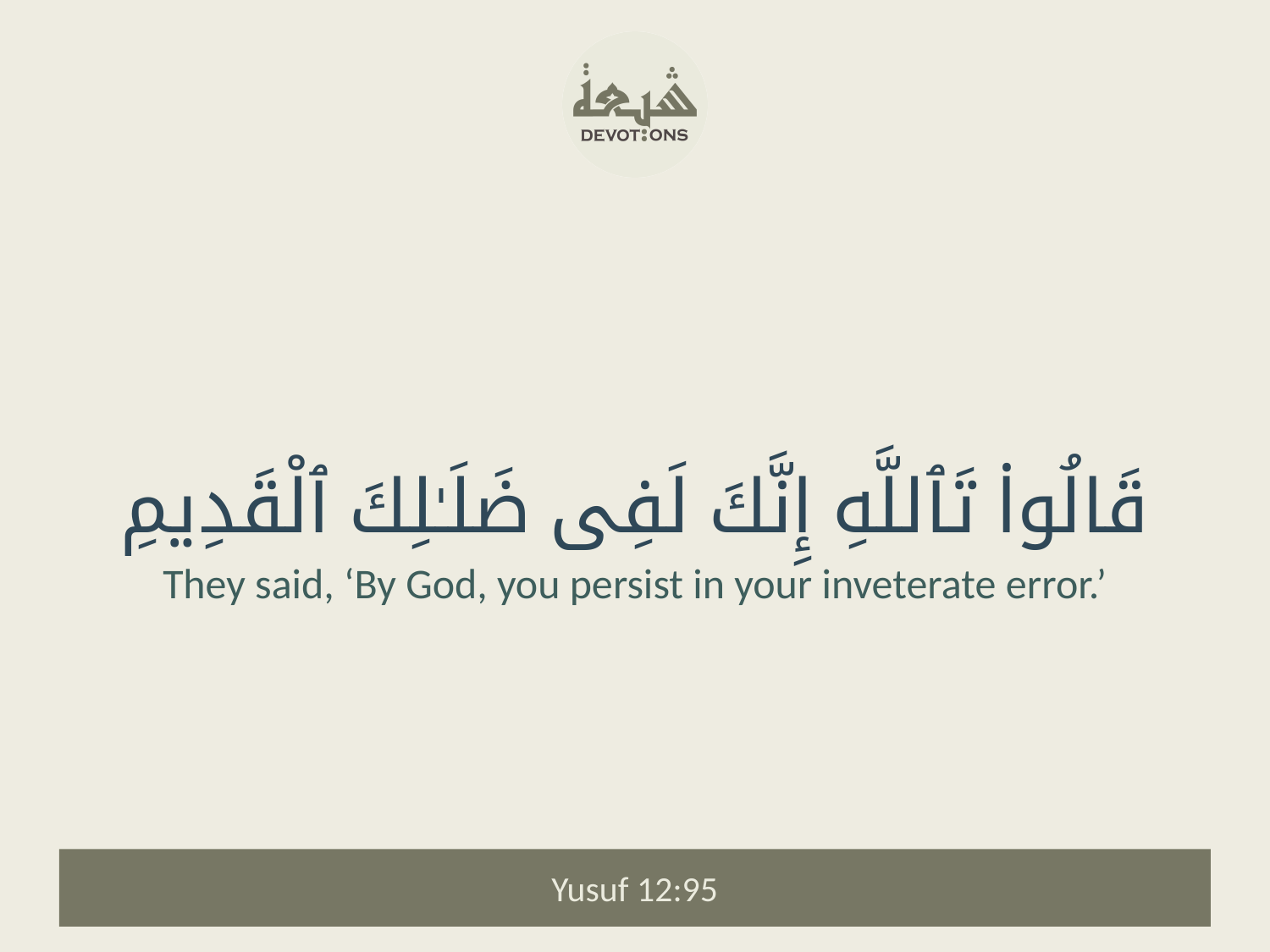

قَالُوا۟ تَٱللَّهِ إِنَّكَ لَفِى ضَلَـٰلِكَ ٱلْقَدِيمِ
They said, ‘By God, you persist in your inveterate error.’
Yusuf 12:95